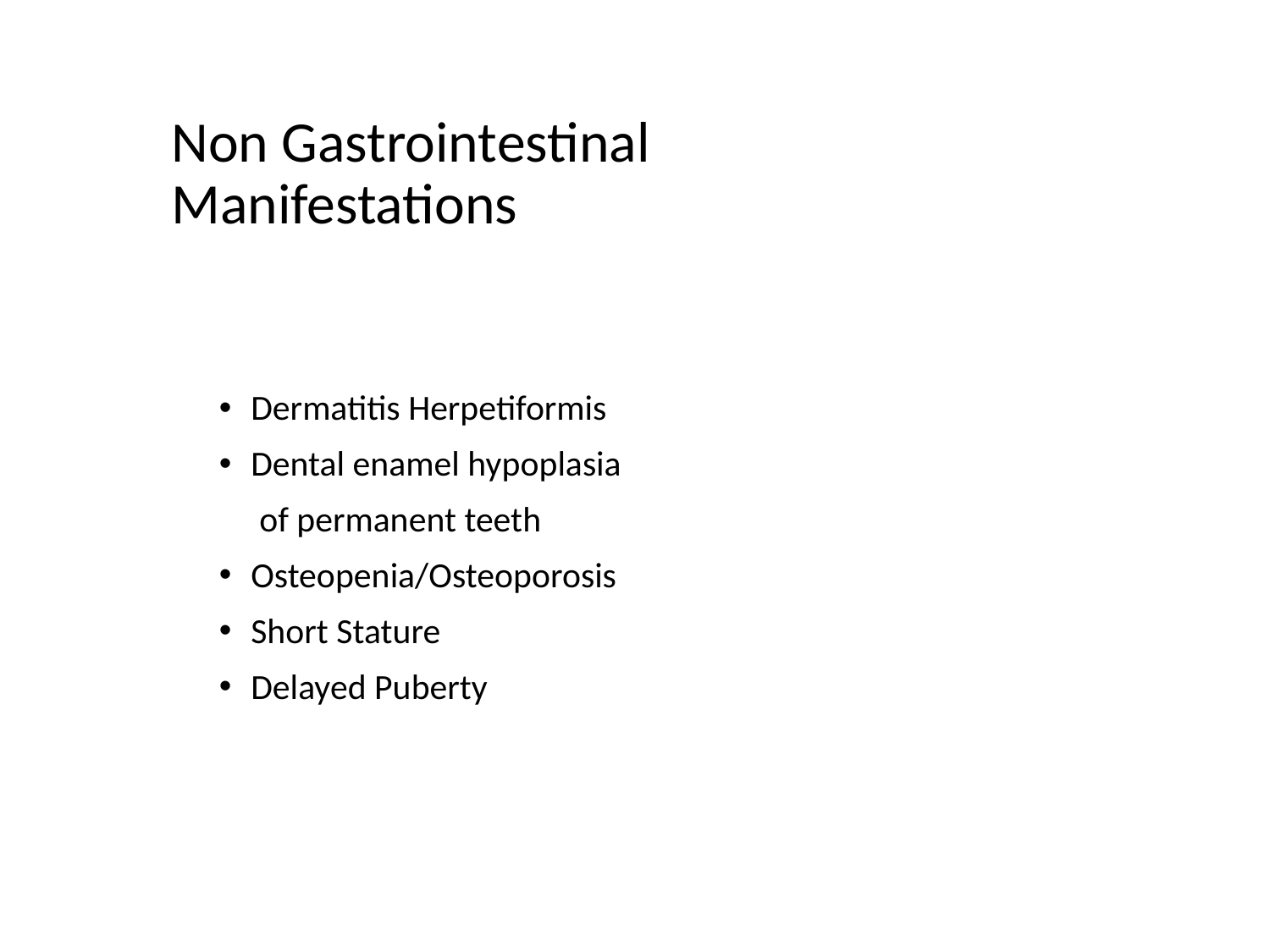

# Non Gastrointestinal Manifestations
Most common age of presentation: older child to adult

Dermatitis Herpetiformis
Dental enamel hypoplasia
     of permanent teeth
Osteopenia/Osteoporosis
Short Stature
Delayed Puberty
    Iron-deficient anemia
     resistant to oral Fe
    Hepatitis
    Arthritis
    Epilepsy with occipital
     calcifications

Listed in descending order of strength of evidence

57